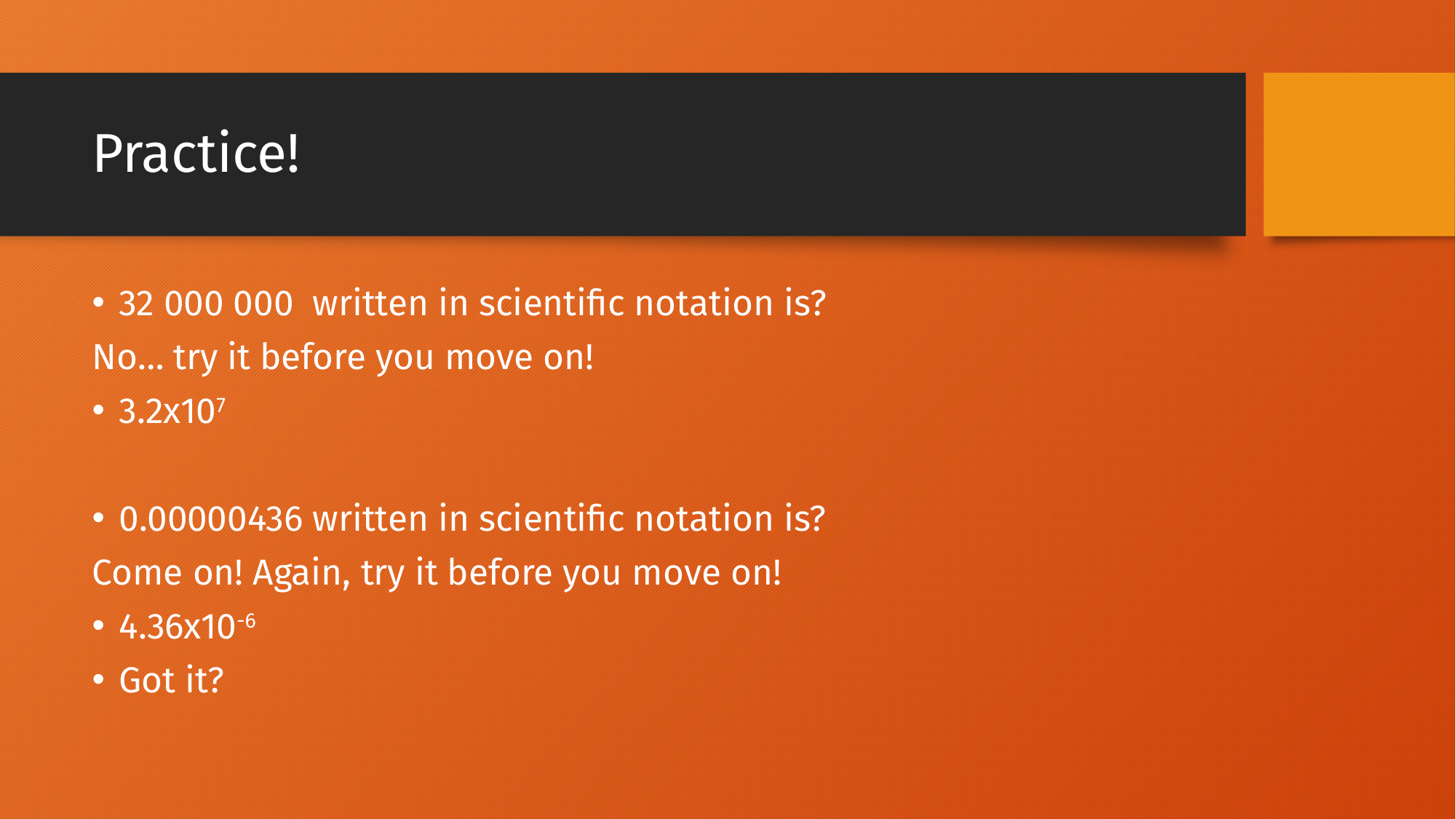

# Practice!
32 000 000  written in scientific notation is?
No… try it before you move on!
3.2x107

0.00000436 written in scientific notation is?
Come on! Again, try it before you move on!
4.36x10-6
Got it?